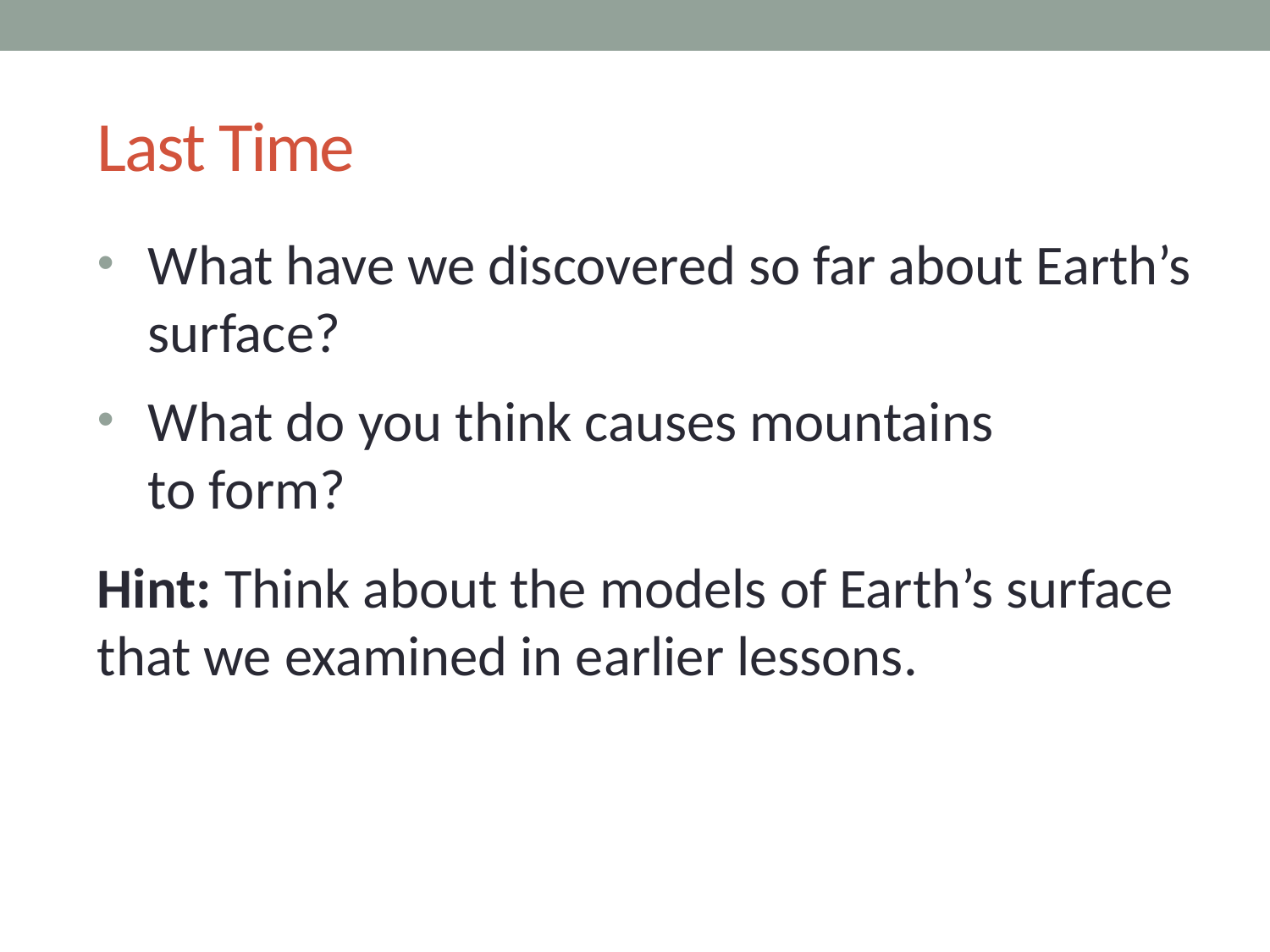

# Last Time
What have we discovered so far about Earth’s surface?
What do you think causes mountains
to form?
Hint: Think about the models of Earth’s surface that we examined in earlier lessons.